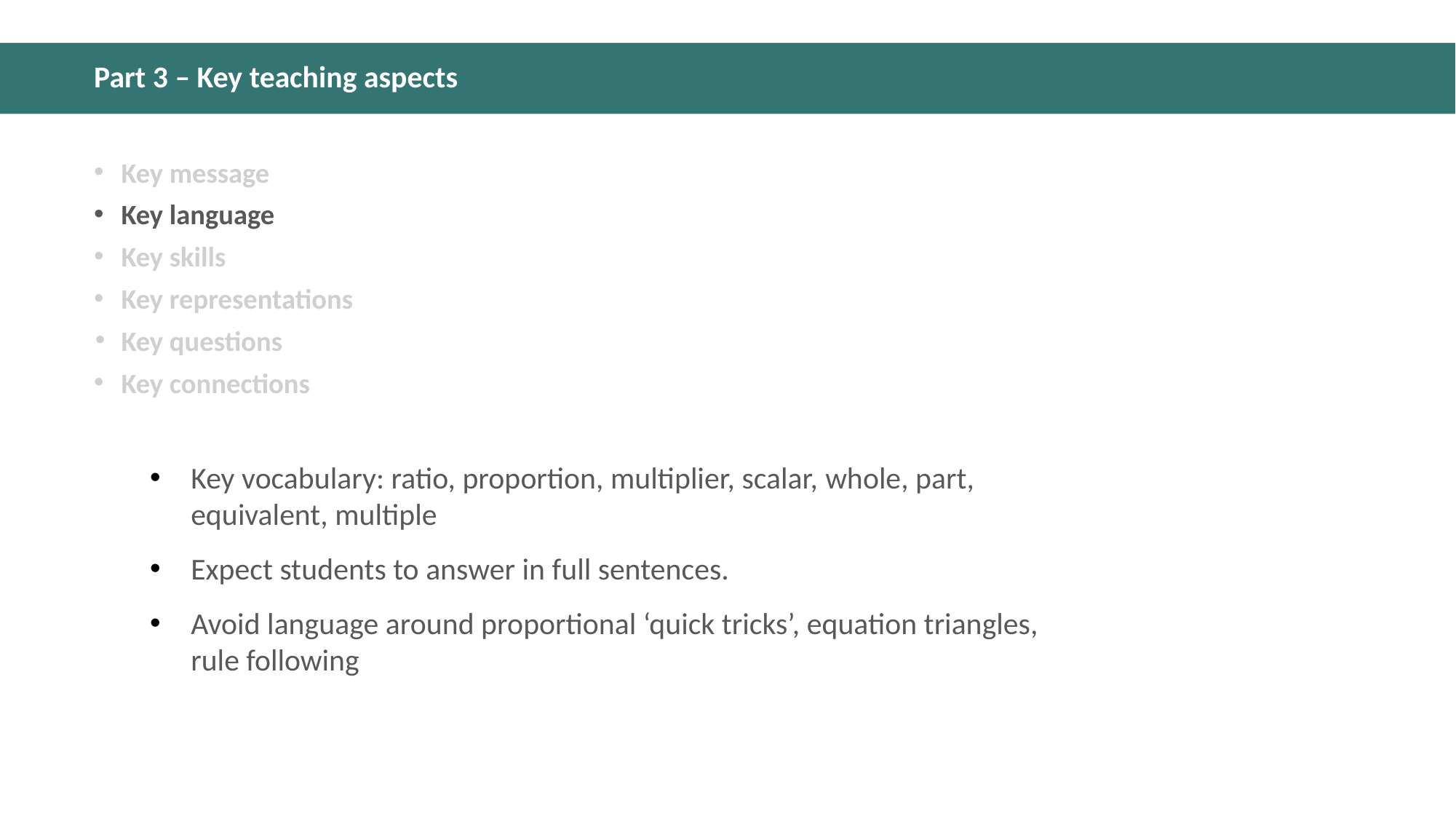

# Part 3 – Key teaching aspects
Key message
Key language
Key skills
Key representations
Key questions
Key connections

Key vocabulary: ratio, proportion, multiplier, scalar, whole, part, equivalent, multiple
Expect students to answer in full sentences.
Avoid language around proportional ‘quick tricks’, equation triangles, rule following